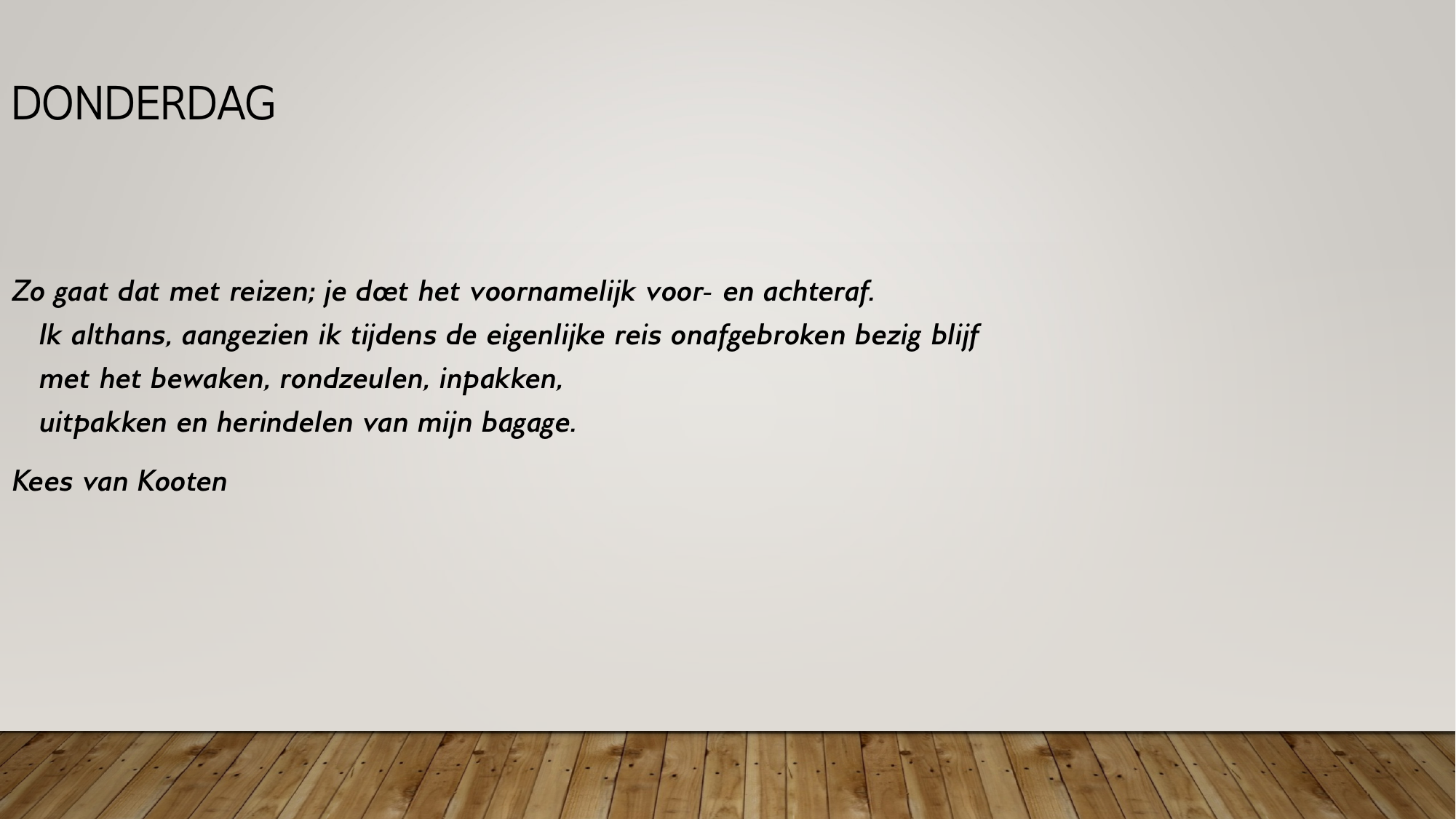

donderdag
Zo gaat dat met reizen; je doet het voornamelijk voor- en achteraf.
Ik althans, aangezien ik tijdens de eigenlijke reis onafgebroken bezig blijf
met het bewaken, rondzeulen, inpakken, 
uitpakken en herindelen van mijn bagage.
Kees van Kooten